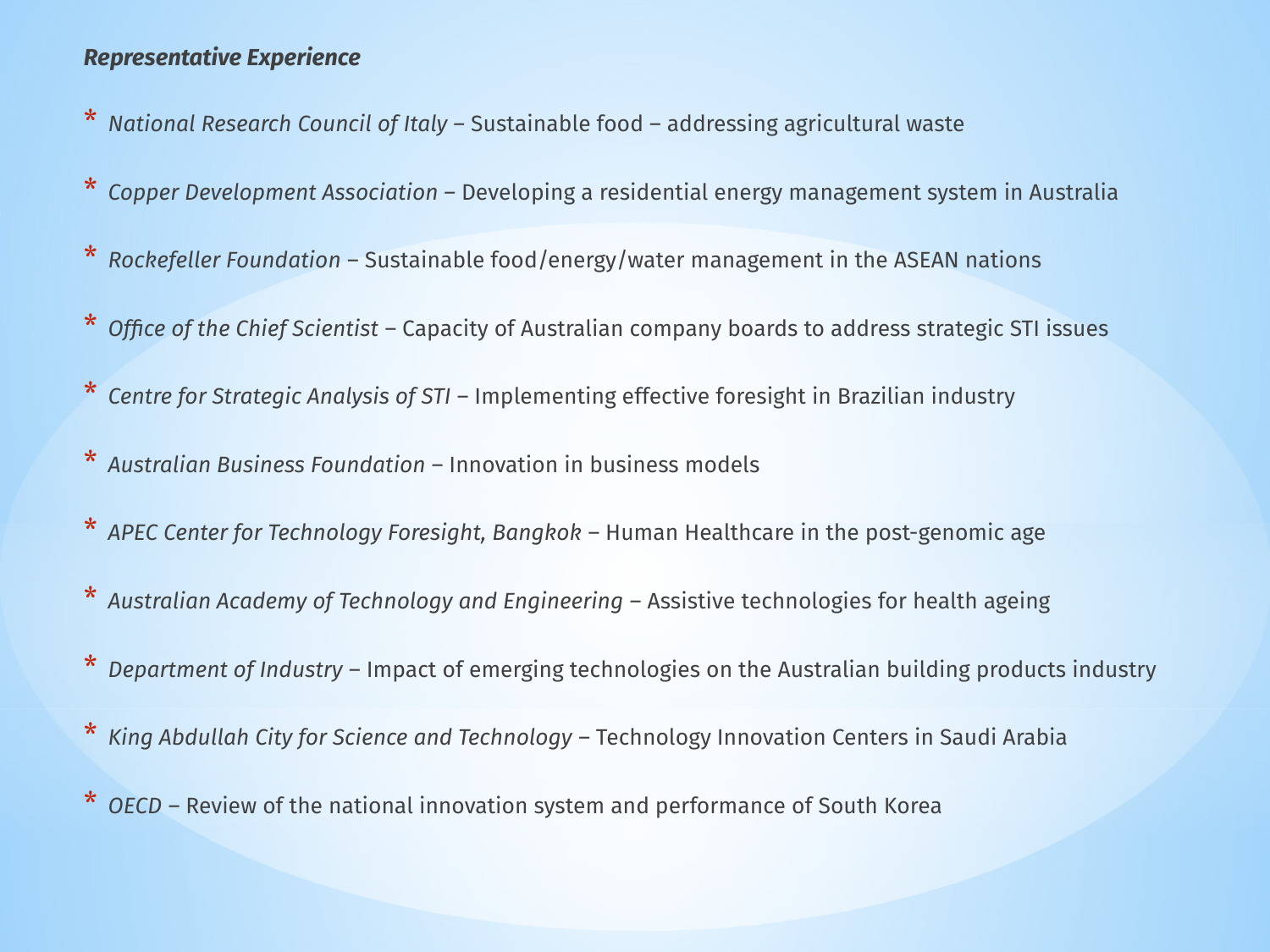

Representative Experience

National Research Council of Italy – Sustainable food – addressing agricultural waste

Copper Development Association – Developing a residential energy management system in Australia

Rockefeller Foundation – Sustainable food/energy/water management in the ASEAN nations

Office of the Chief Scientist – Capacity of Australian company boards to address strategic STI issues

Centre for Strategic Analysis of STI – Implementing effective foresight in Brazilian industry

Australian Business Foundation – Innovation in business models

APEC Center for Technology Foresight, Bangkok – Human Healthcare in the post-genomic age

Australian Academy of Technology and Engineering – Assistive technologies for health ageing

Department of Industry – Impact of emerging technologies on the Australian building products industry

King Abdullah City for Science and Technology – Technology Innovation Centers in Saudi Arabia

OECD – Review of the national innovation system and performance of South Korea

#